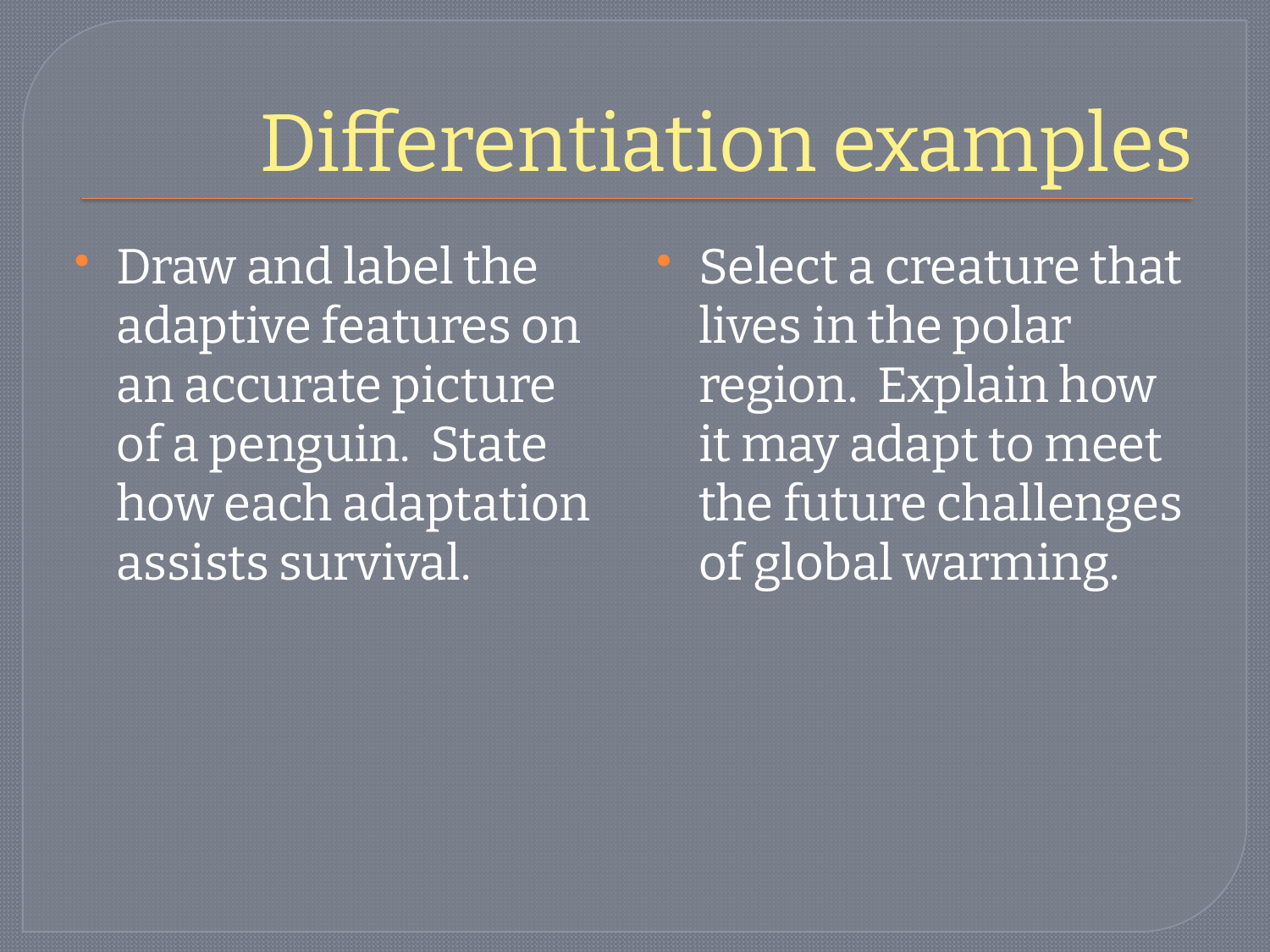

# Differentiation examples
Draw and label the adaptive features on an accurate picture of a penguin.  State how each adaptation assists survival.
Select a creature that lives in the polar region.  Explain how it may adapt to meet the future challenges of global warming.